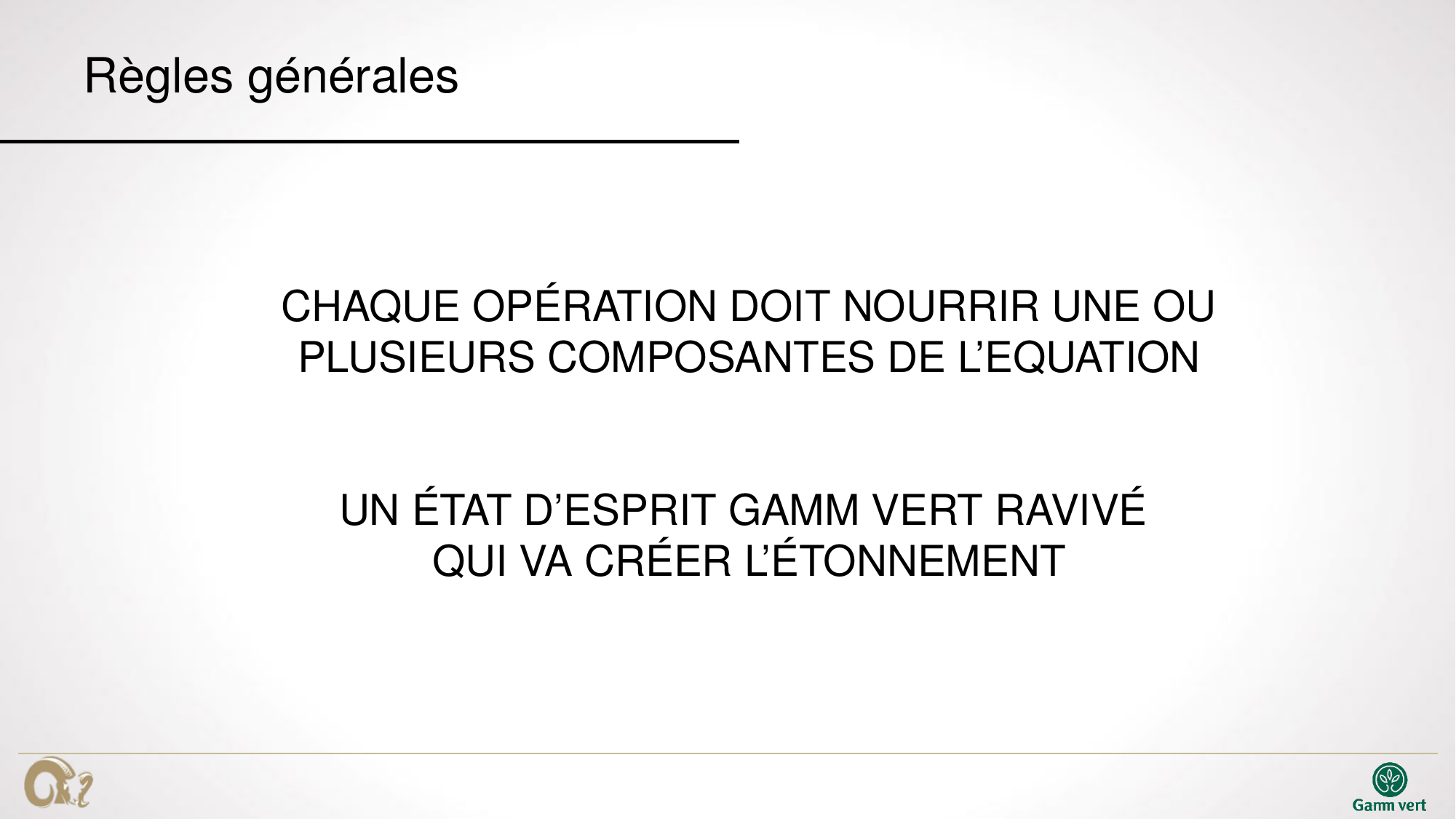

# Règles générales
Chaque opération doit nourrir une ou plusieurs composantes de l’equation

Un état d’esprit gamm vert ravivé
qui va créer l’étonnement